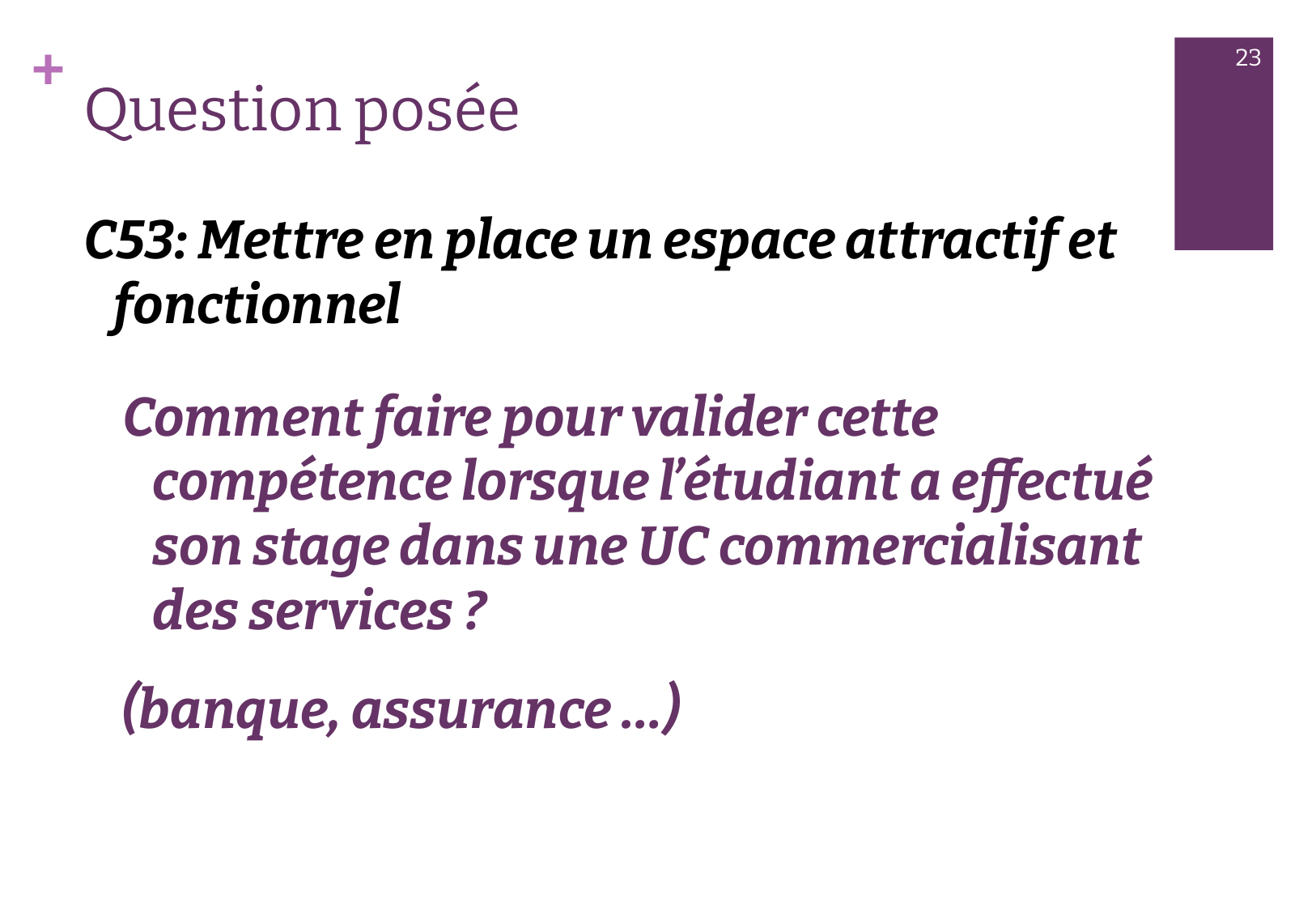

23
# Question posée
C53: Mettre en place un espace attractif et fonctionnel

Comment faire pour valider cette compétence lorsque l’étudiant a effectué son stage dans une UC commercialisant des services ?
(banque, assurance …)